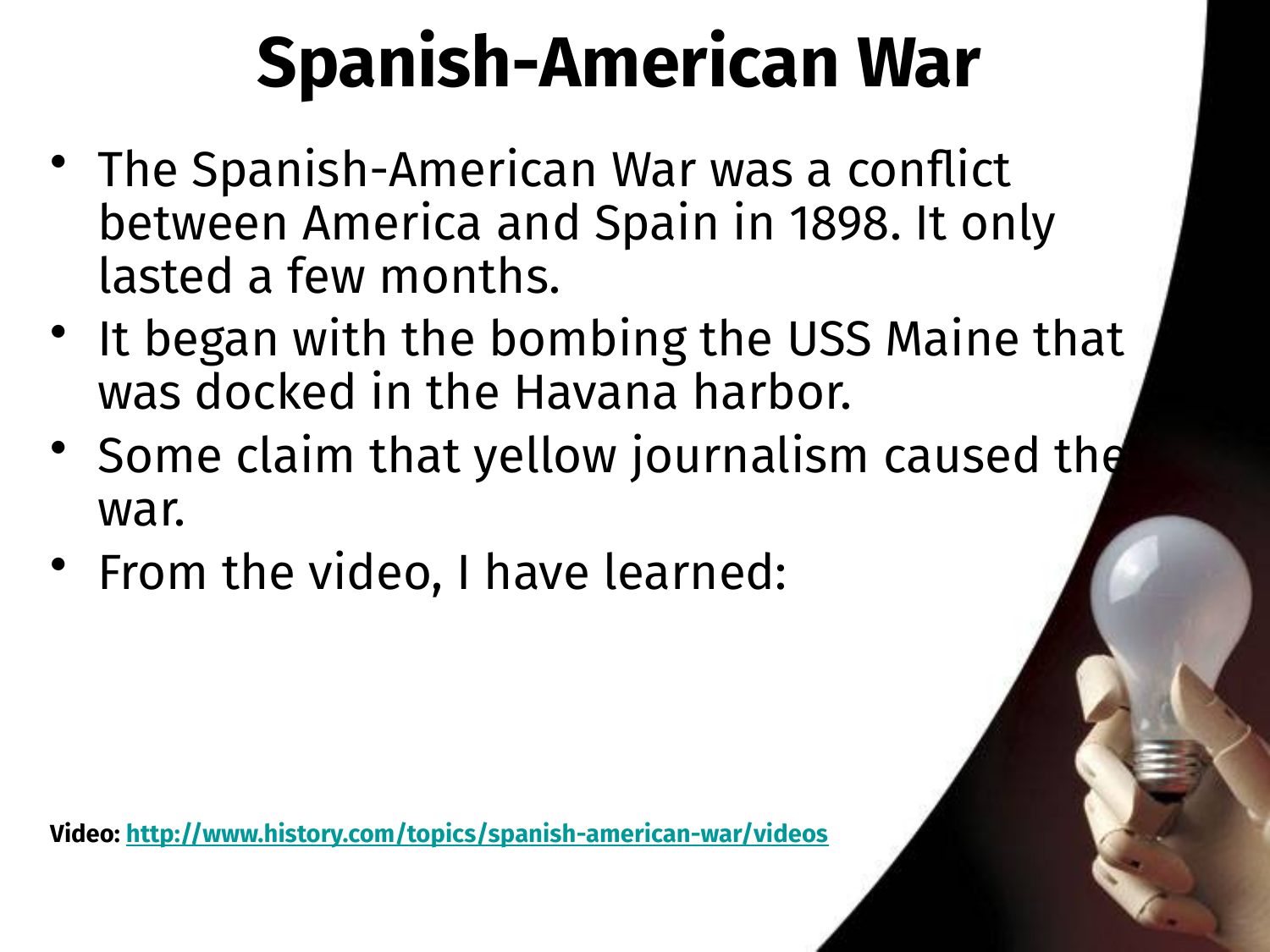

# Spanish-American War
The Spanish-American War was a conflict between America and Spain in 1898. It only lasted a few months.
It began with the bombing the USS Maine that was docked in the Havana harbor.
Some claim that yellow journalism caused the war.
From the video, I have learned:

Video: http://www.history.com/topics/spanish-american-war/videos